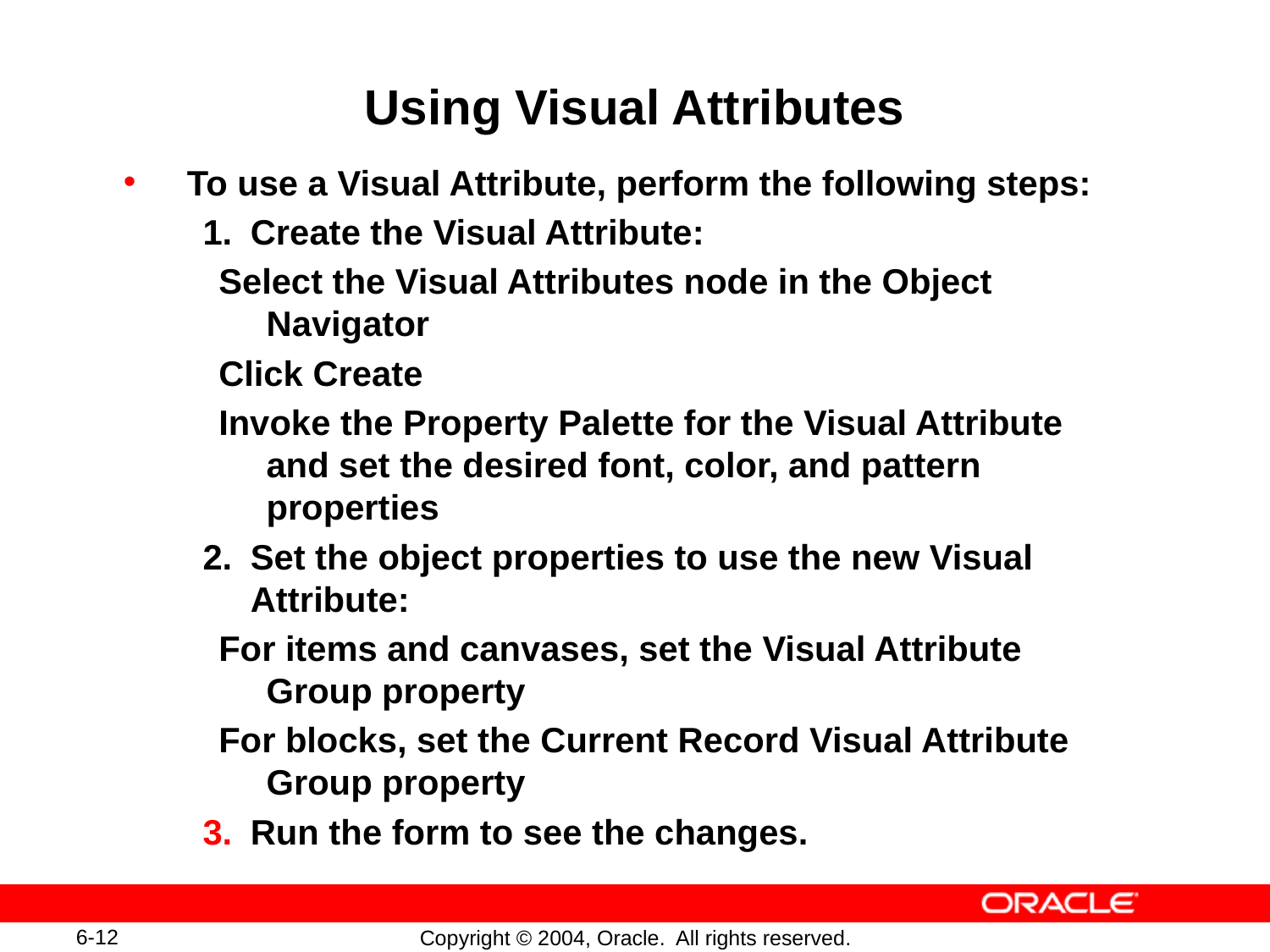

# Using Visual Attributes
To use a Visual Attribute, perform the following steps:
1.	Create the Visual Attribute:
Select the Visual Attributes node in the Object Navigator
Click Create
Invoke the Property Palette for the Visual Attribute and set the desired font, color, and pattern properties
2.	Set the object properties to use the new Visual Attribute:
For items and canvases, set the Visual Attribute Group property
For blocks, set the Current Record Visual Attribute Group property
Run the form to see the changes.